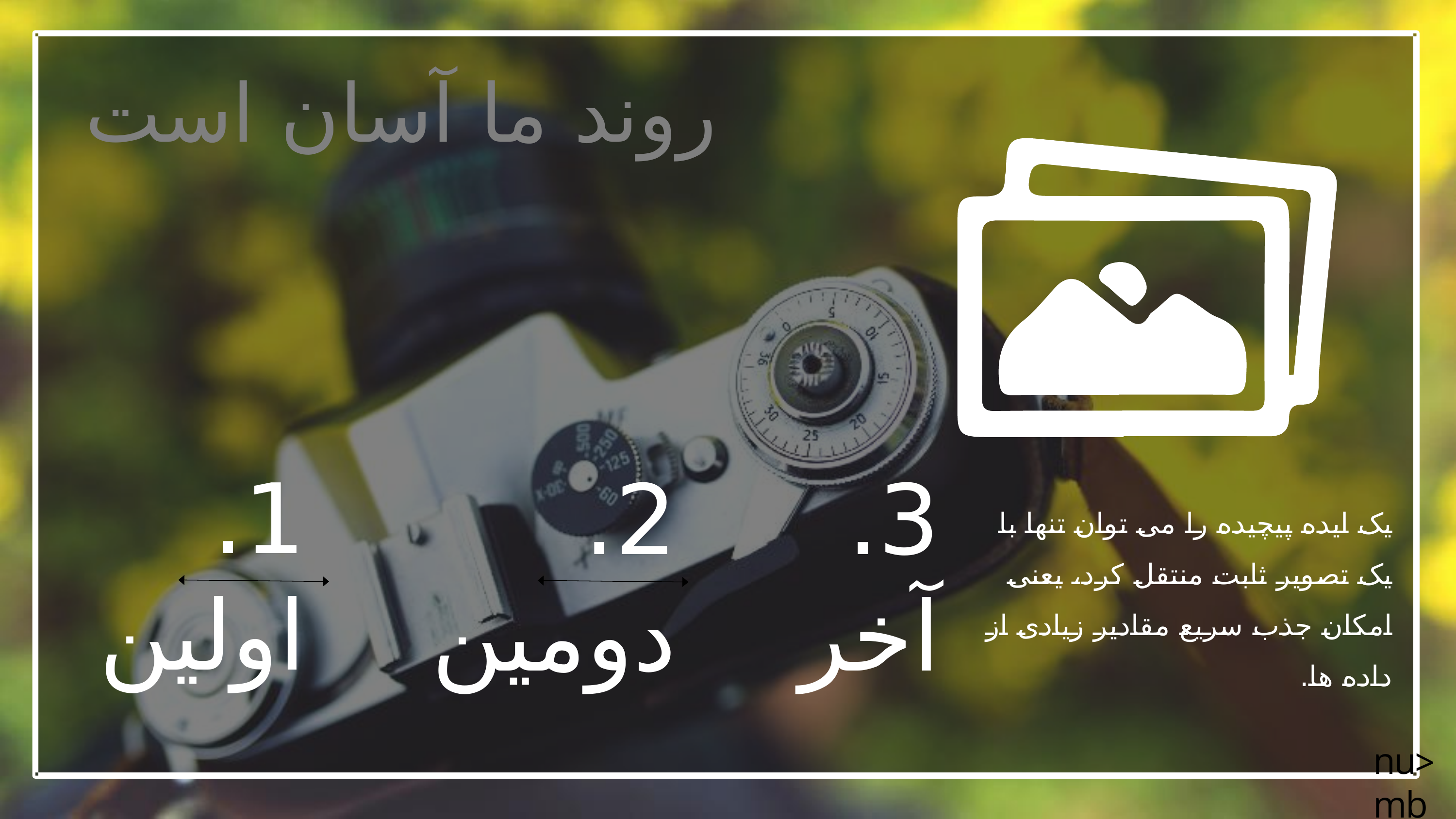

روند ما آسان است

1.
اولین
2.
دومین
3.
آخر
یک ایده پیچیده را می توان تنها با یک تصویر ثابت منتقل کرد، یعنی امکان جذب سریع مقادیر زیادی از داده ها.

<number>